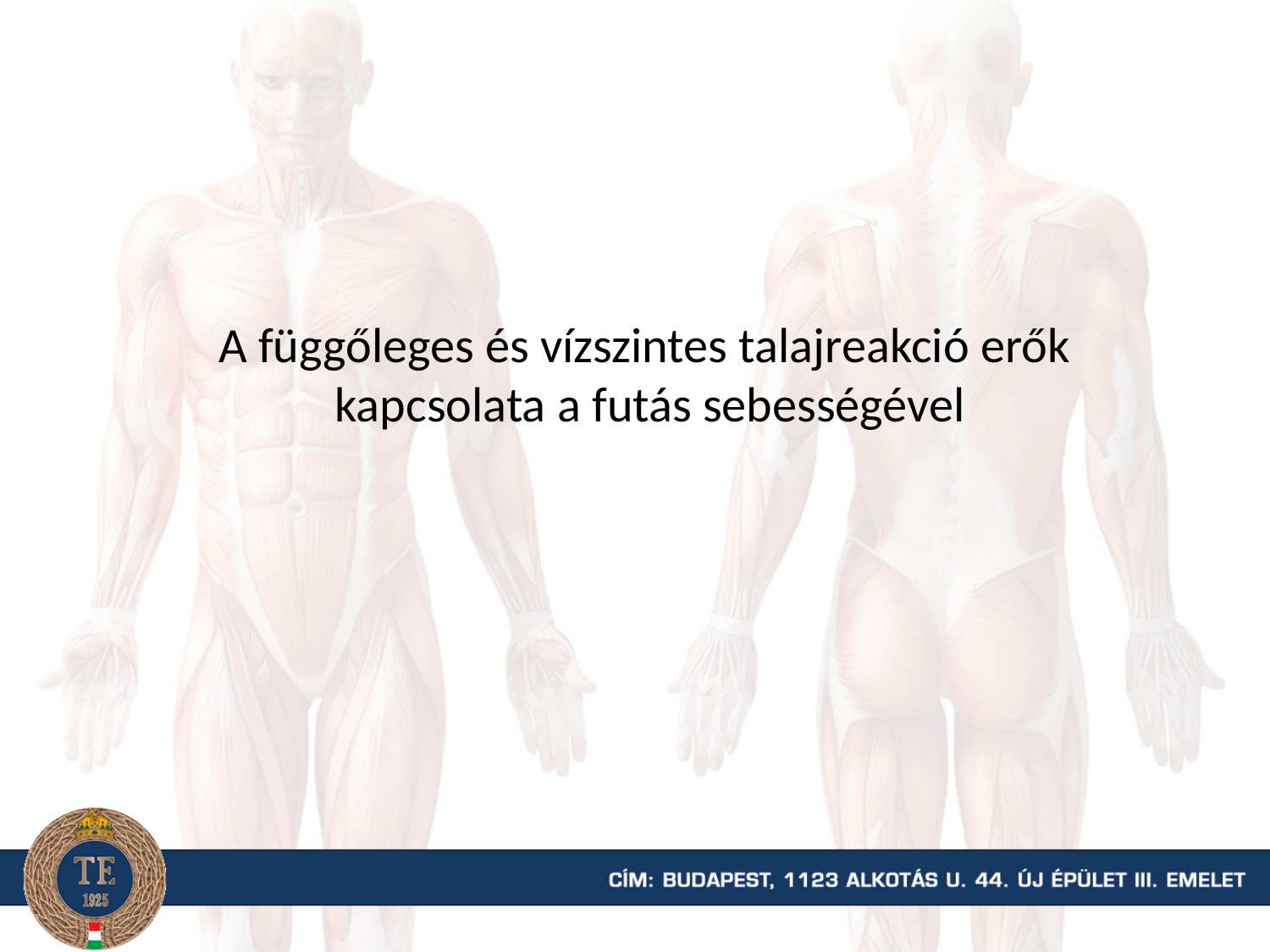

A függőleges és vízszintes talajreakció erők  kapcsolata a futás sebességével